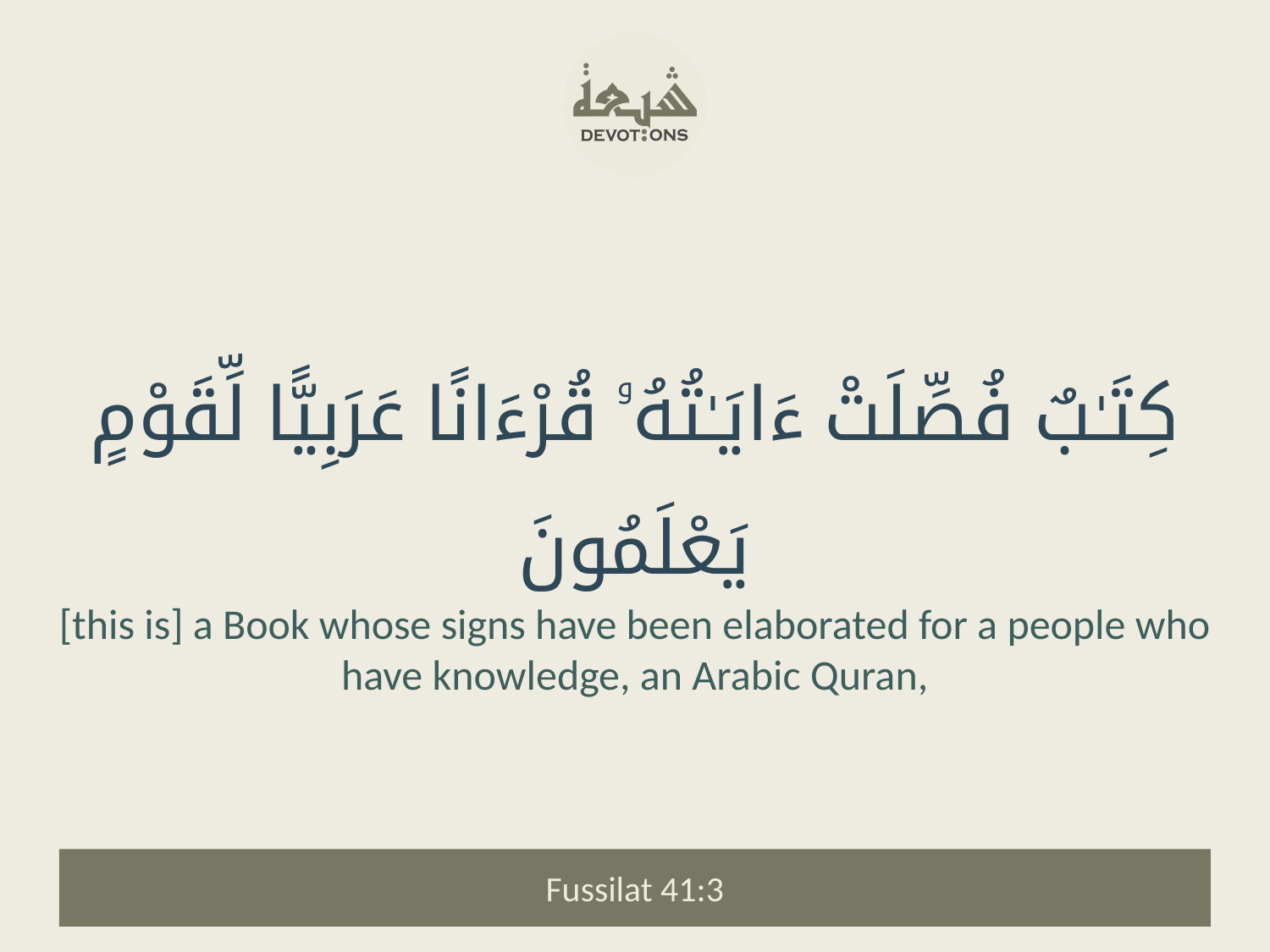

كِتَـٰبٌ فُصِّلَتْ ءَايَـٰتُهُۥ قُرْءَانًا عَرَبِيًّا لِّقَوْمٍ يَعْلَمُونَ
[this is] a Book whose signs have been elaborated for a people who have knowledge, an Arabic Quran,
Fussilat 41:3